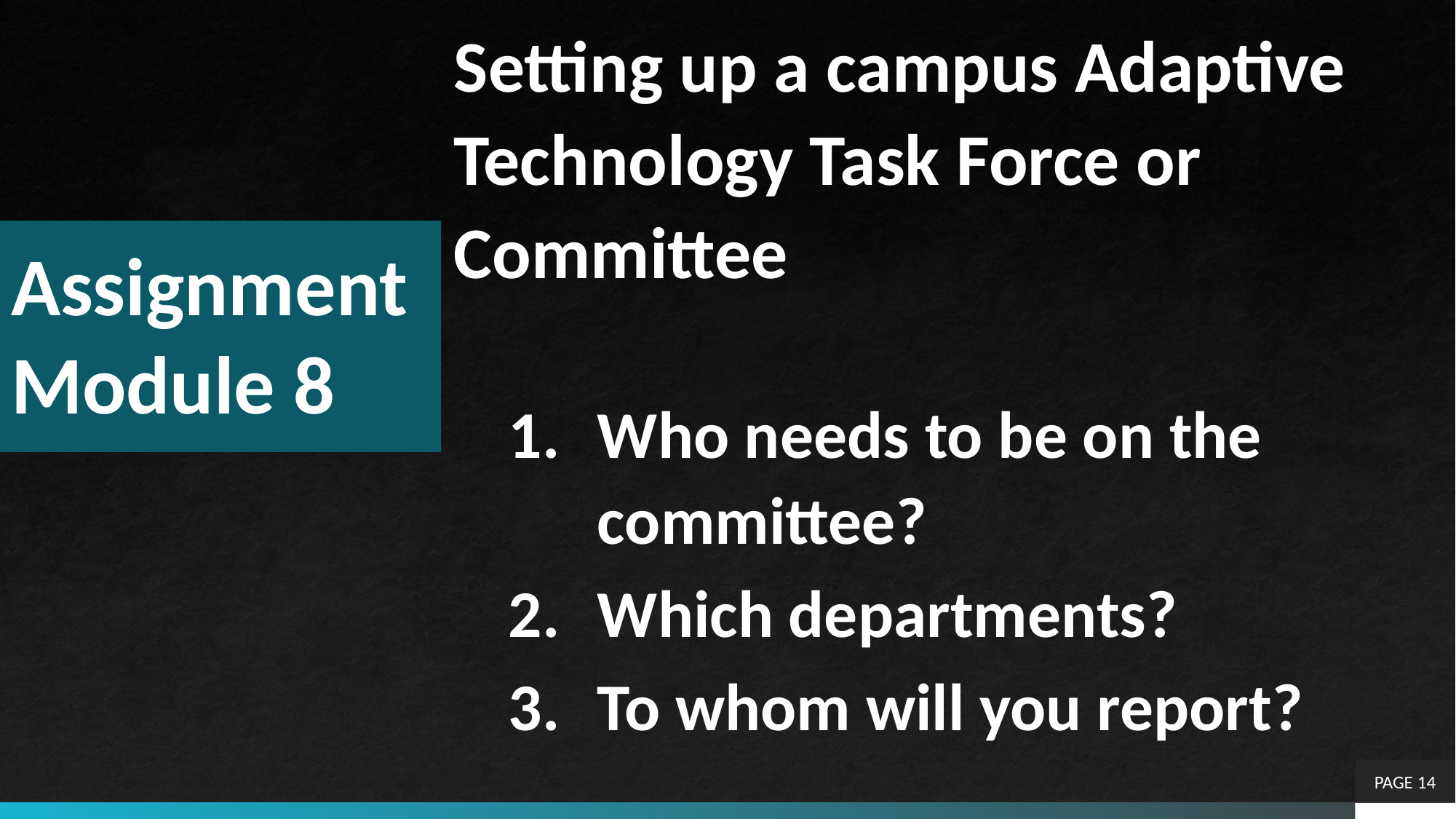

Setting up a campus Adaptive Technology Task Force or Committee

Who needs to be on the committee?
Which departments?
To whom will you report?
# Assignment Module 8
PAGE 14